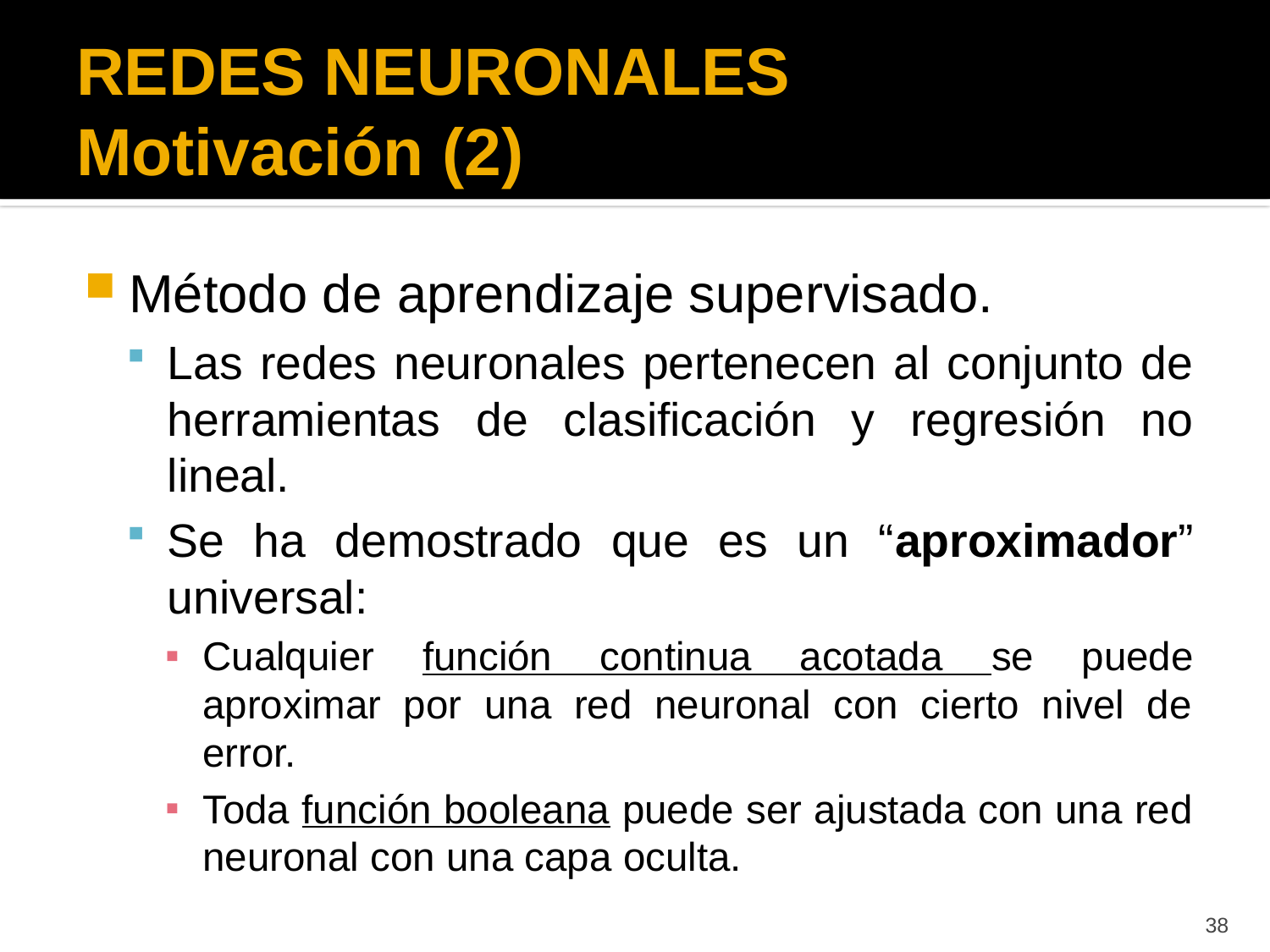

# REDES NEURONALES Motivación (2)
Método de aprendizaje supervisado.
Las redes neuronales pertenecen al conjunto de herramientas de clasificación y regresión no lineal.
Se ha demostrado que es un “aproximador” universal:
Cualquier función continua acotada se puede aproximar por una red neuronal con cierto nivel de error.
Toda función booleana puede ser ajustada con una red neuronal con una capa oculta.

38